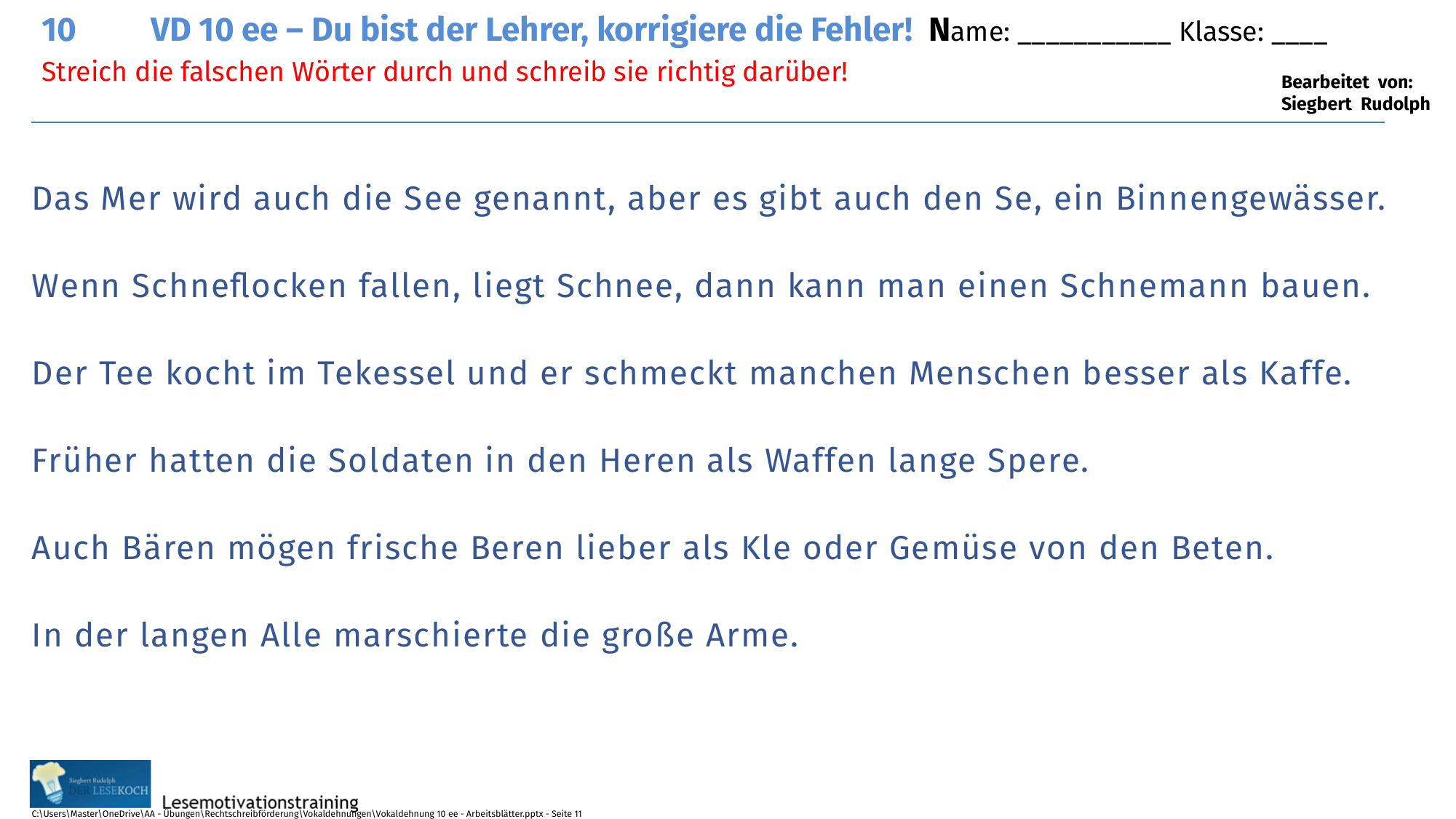

10	VD 10 ee – Du bist der Lehrer, korrigiere die Fehler!  Name: ___________ Klasse: ____
11
11
Streich die falschen Wörter durch und schreib sie richtig darüber!
Das Mer wird auch die See genannt, aber es gibt auch den Se, ein Binnengewässer.
Wenn Schneflocken fallen, liegt Schnee, dann kann man einen Schnemann bauen.
Der Tee kocht im Tekessel und er schmeckt manchen Menschen besser als Kaffe.
Früher hatten die Soldaten in den Heren als Waffen lange Spere.
Auch Bären mögen frische Beren lieber als Kle oder Gemüse von den Beten.
In der langen Alle marschierte die große Arme.

C:\Users\Master\OneDrive\AA - Übungen\Rechtschreibförderung\Vokaldehnungen\Vokaldehnung 10 ee - Arbeitsblätter.pptx - Seite 11